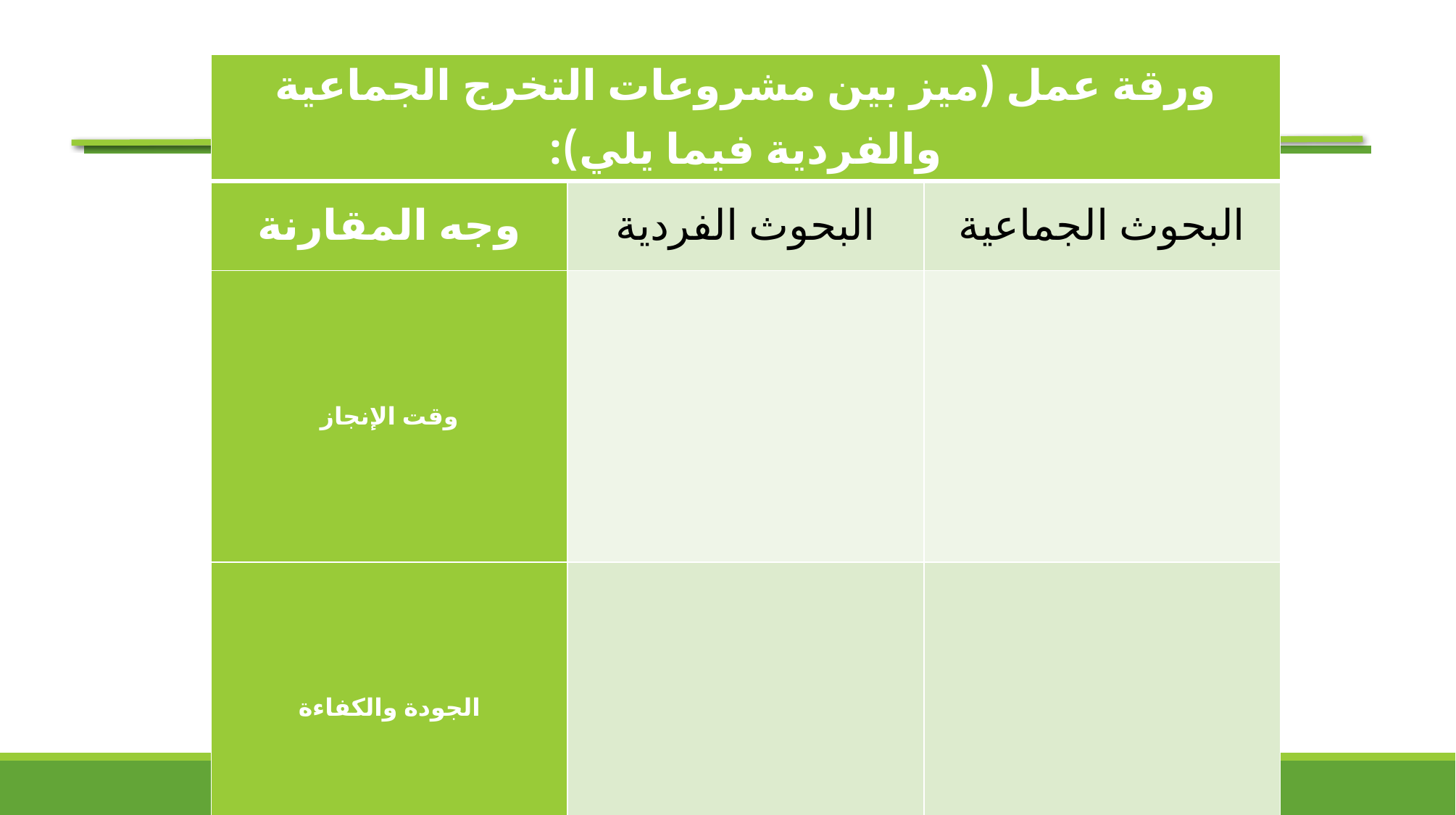

| ورقة عمل (ميز بين مشروعات التخرج الجماعية والفردية فيما يلي): |  |  |
| --- | --- | --- |
| وجه المقارنة | البحوث الفردية | البحوث الجماعية |
| وقت الإنجاز |  |  |
| الجودة والكفاءة |  |  |
| المشكلات التي قد تواجهها |  |  |